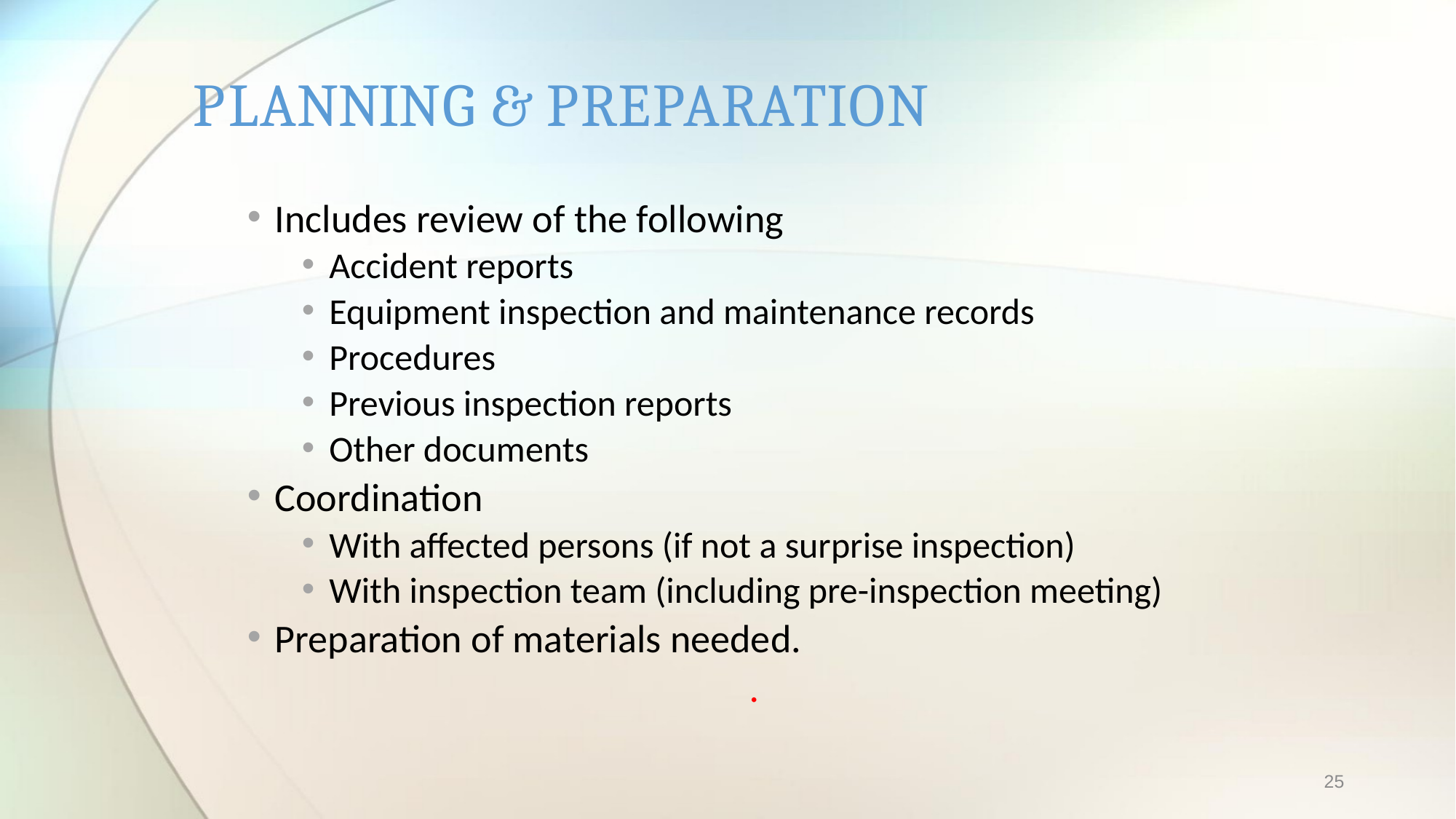

# PLANNING & PREPARATION
Includes review of the following
Accident reports
Equipment inspection and maintenance records
Procedures
Previous inspection reports
Other documents
Coordination
With affected persons (if not a surprise inspection)
With inspection team (including pre-inspection meeting)
Preparation of materials needed.
.
25